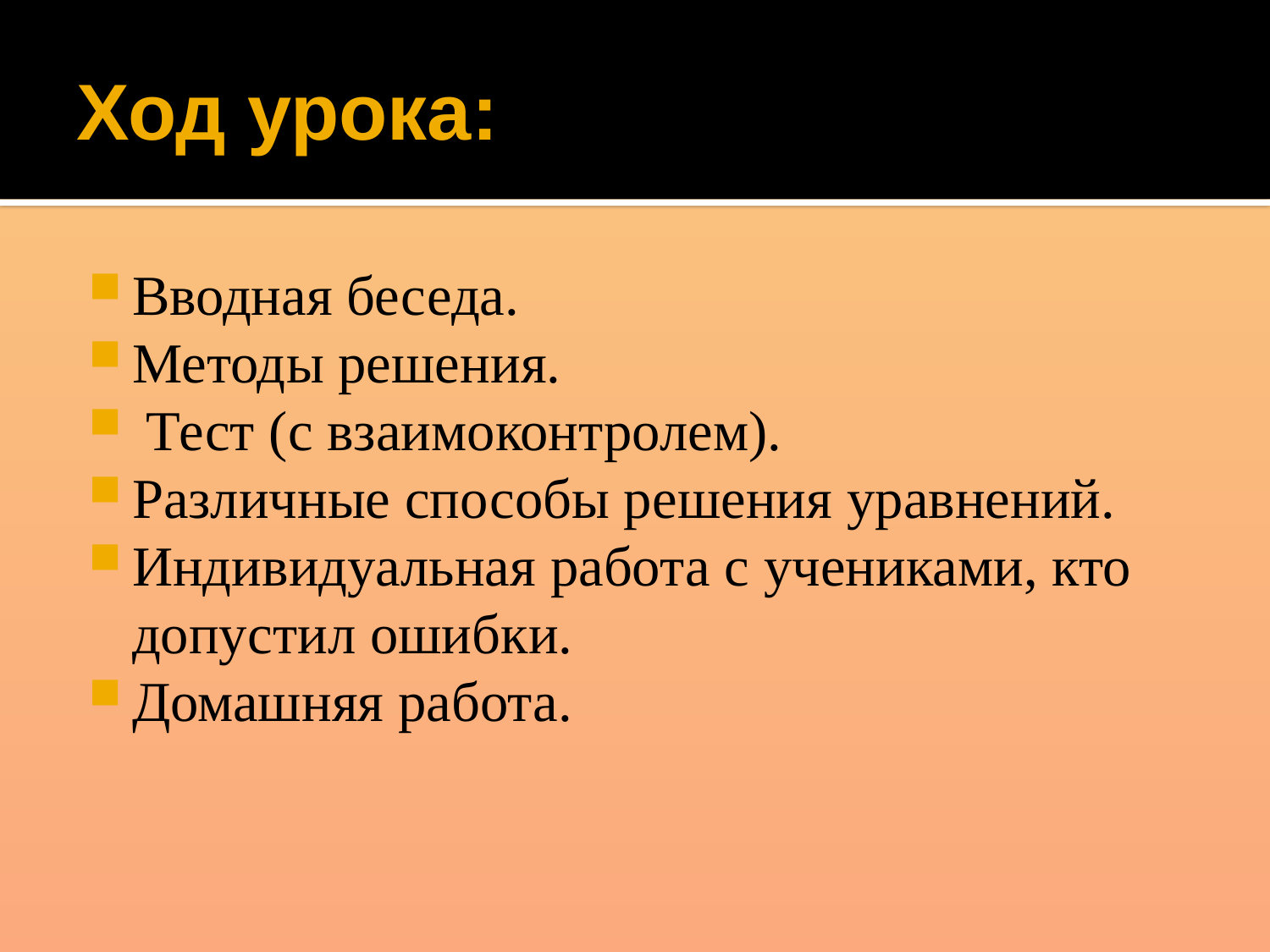

# Ход урока:
Вводная беседа.
Методы решения.
 Тест (с взаимоконтролем).
Различные способы решения уравнений.
Индивидуальная работа с учениками, кто допустил ошибки.
Домашняя работа.